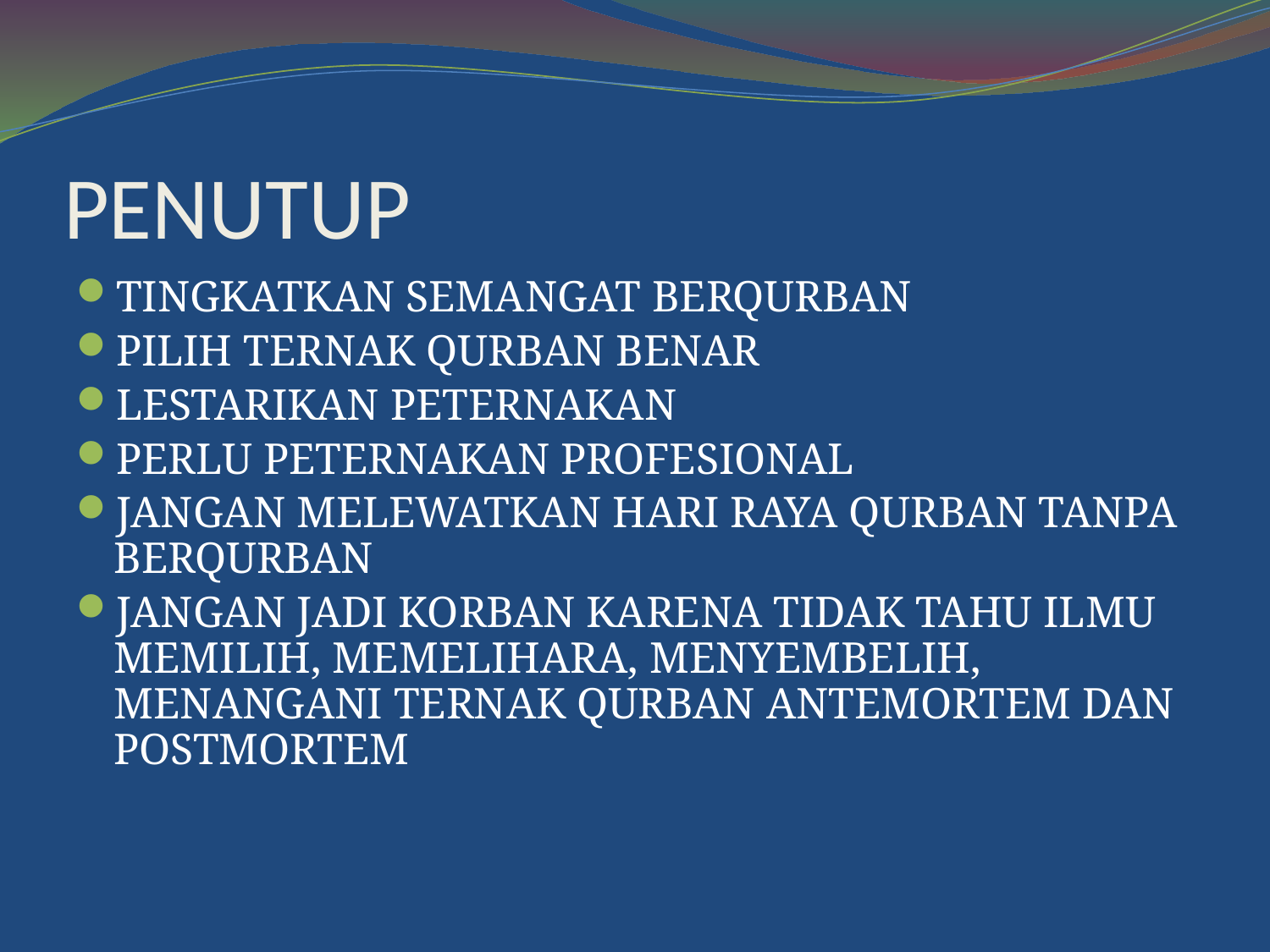

# PENUTUP
TINGKATKAN SEMANGAT BERQURBAN
PILIH TERNAK QURBAN BENAR
LESTARIKAN PETERNAKAN
PERLU PETERNAKAN PROFESIONAL
JANGAN MELEWATKAN HARI RAYA QURBAN TANPA BERQURBAN
JANGAN JADI KORBAN KARENA TIDAK TAHU ILMU MEMILIH, MEMELIHARA, MENYEMBELIH, MENANGANI TERNAK QURBAN ANTEMORTEM DAN POSTMORTEM